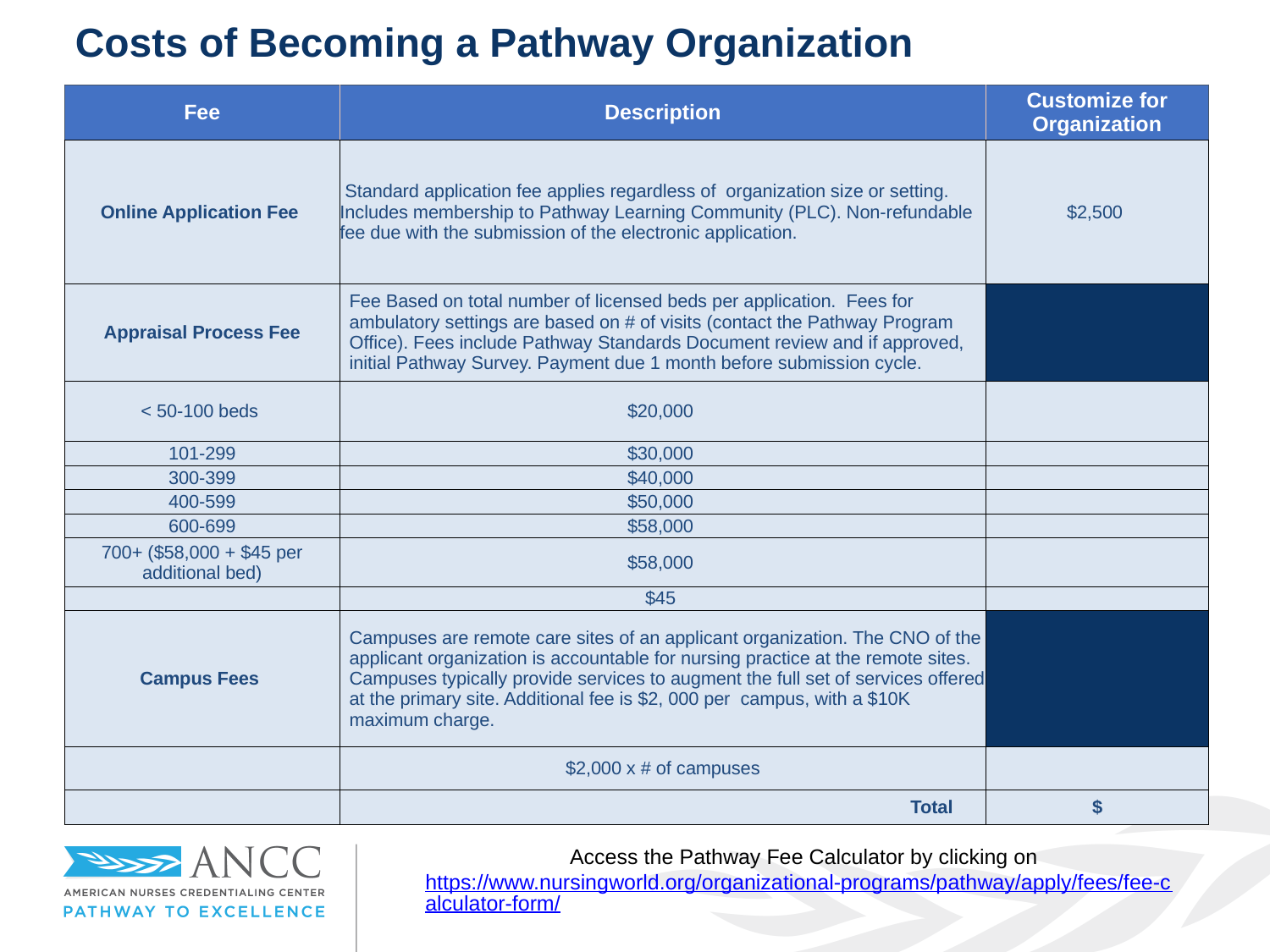

# Costs of Becoming a Pathway Organization
| Fee | Description | Customize for Organization |
| --- | --- | --- |
| Online Application Fee | Standard application fee applies regardless of organization size or setting. Includes membership to Pathway Learning Community (PLC). Non-refundable fee due with the submission of the electronic application. | $2,500 |
| Appraisal Process Fee | Fee Based on total number of licensed beds per application. Fees for ambulatory settings are based on # of visits (contact the Pathway Program Office). Fees include Pathway Standards Document review and if approved, initial Pathway Survey. Payment due 1 month before submission cycle. |  |
| < 50-100 beds | $20,000 |  |
| 101-299 | $30,000 |  |
| 300-399 | $40,000 |  |
| 400-599 | $50,000 |  |
| 600-699 | $58,000 |  |
| 700+ ($58,000 + $45 per additional bed) | $58,000 |  |
|  | $45 |  |
| Campus Fees | Campuses are remote care sites of an applicant organization. The CNO of the applicant organization is accountable for nursing practice at the remote sites. Campuses typically provide services to augment the full set of services offered at the primary site. Additional fee is $2, 000 per campus, with a $10K maximum charge. |  |
|  | $2,000 x # of campuses |  |
|  | Total | $ |
Access the Pathway Fee Calculator by clicking on
https://www.nursingworld.org/organizational-programs/pathway/apply/fees/fee-calculator-form/